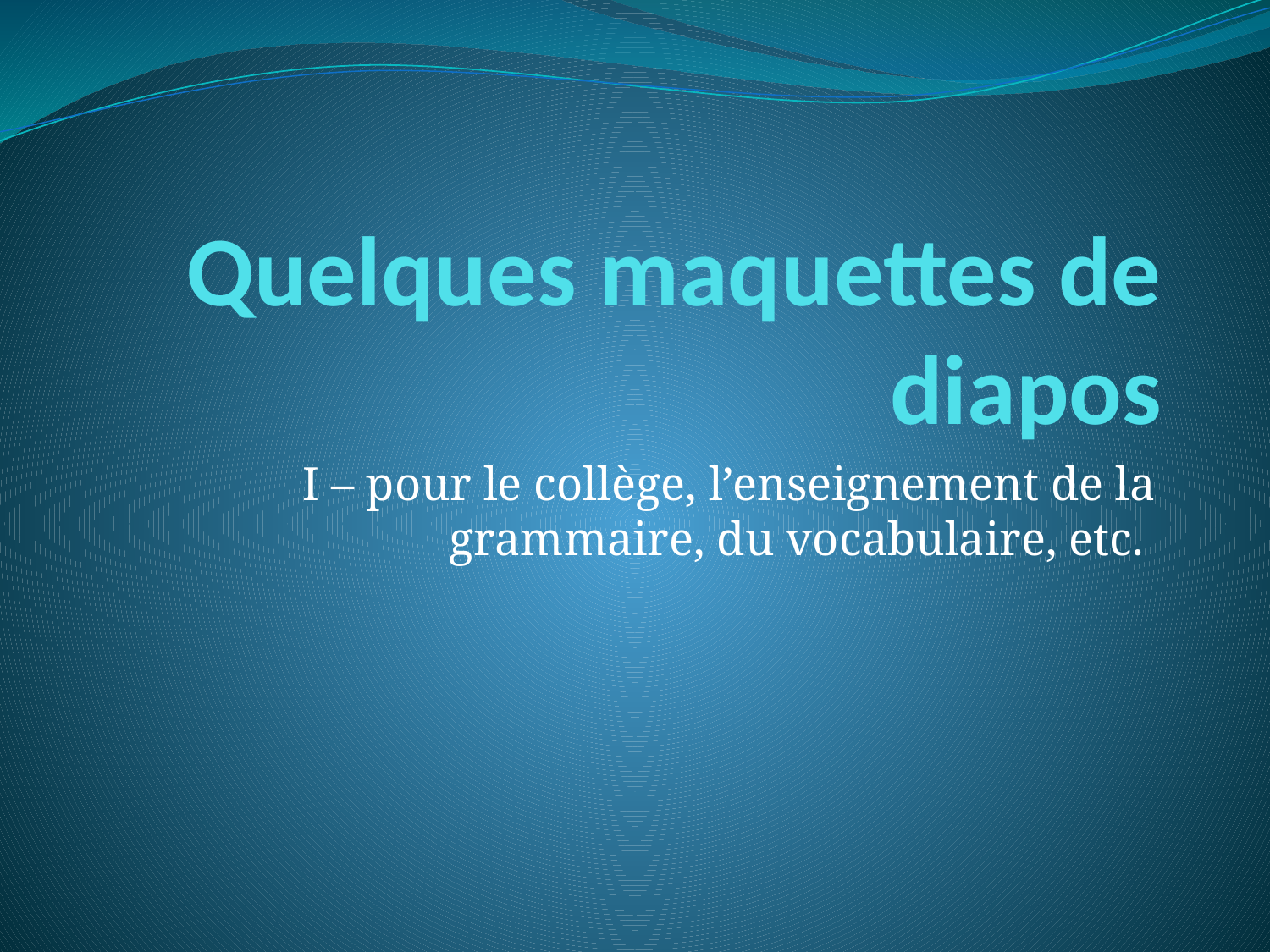

# Quelques maquettes de diapos
I – pour le collège, l’enseignement de la grammaire, du vocabulaire, etc.